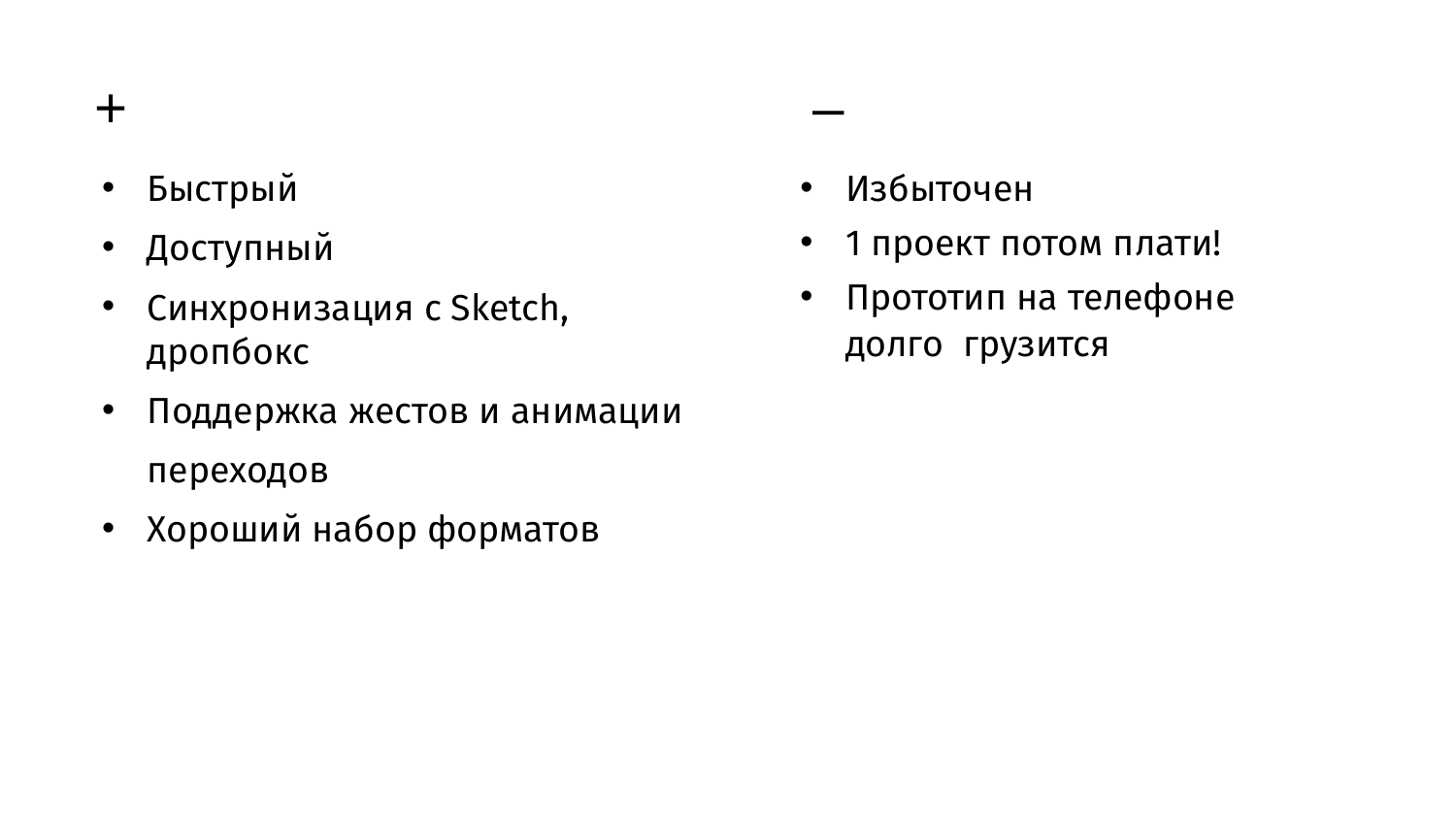

+
Быстрый
Доступный
Синхронизация с Sketch, дропбокс
Поддержка жестов и анимации  переходов
Хороший набор форматов
–
Избыточен
1 проект потом плати!
Прототип на телефоне долго  грузится